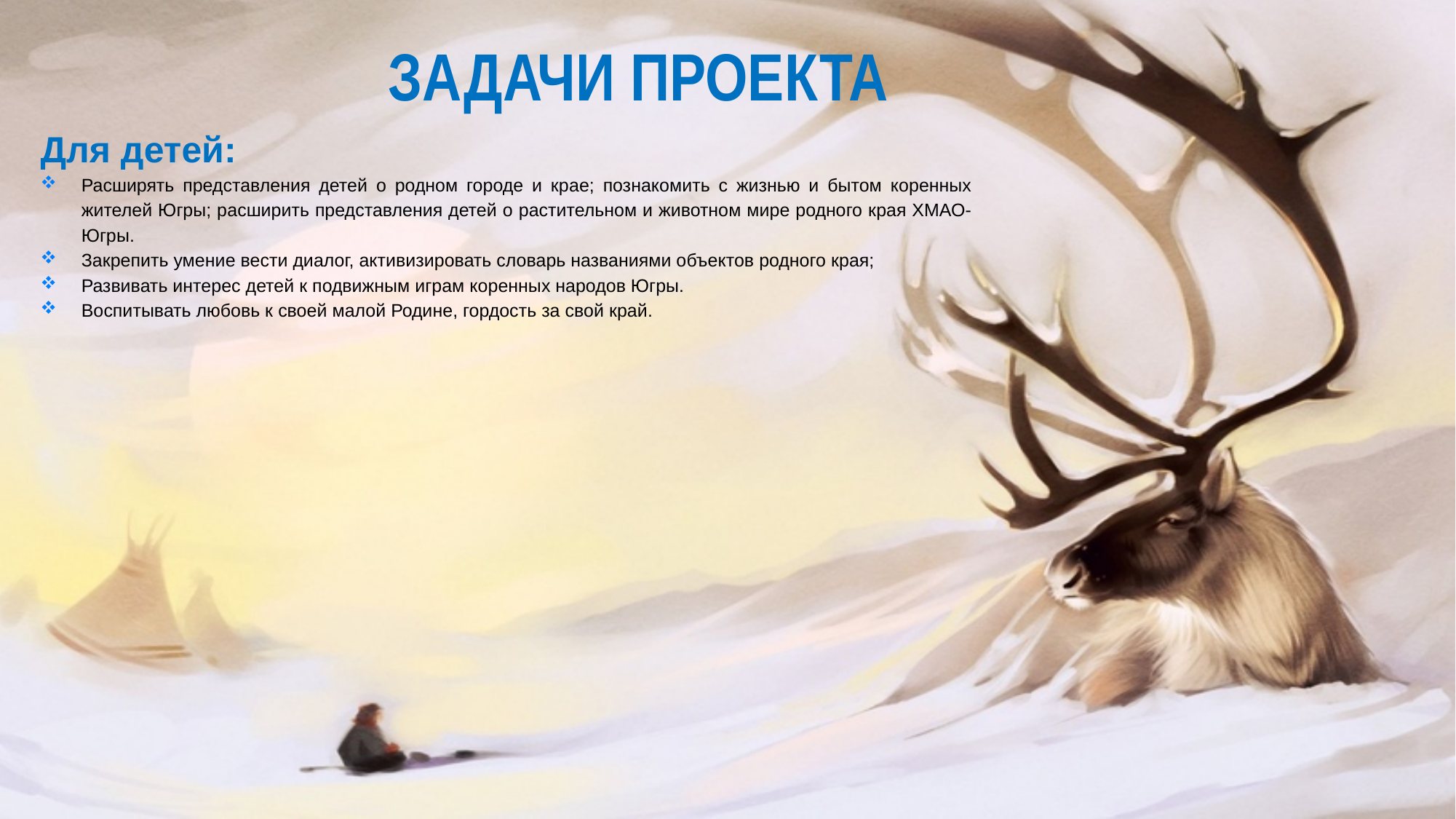

# ЗАДАЧИ ПРОЕКТА
Для детей:
Расширять представления детей о родном городе и крае; познакомить с жизнью и бытом коренных жителей Югры; расширить представления детей о растительном и животном мире родного края ХМАО-Югры.
Закрепить умение вести диалог, активизировать словарь названиями объектов родного края;
Развивать интерес детей к подвижным играм коренных народов Югры.
Воспитывать любовь к своей малой Родине, гордость за свой край.